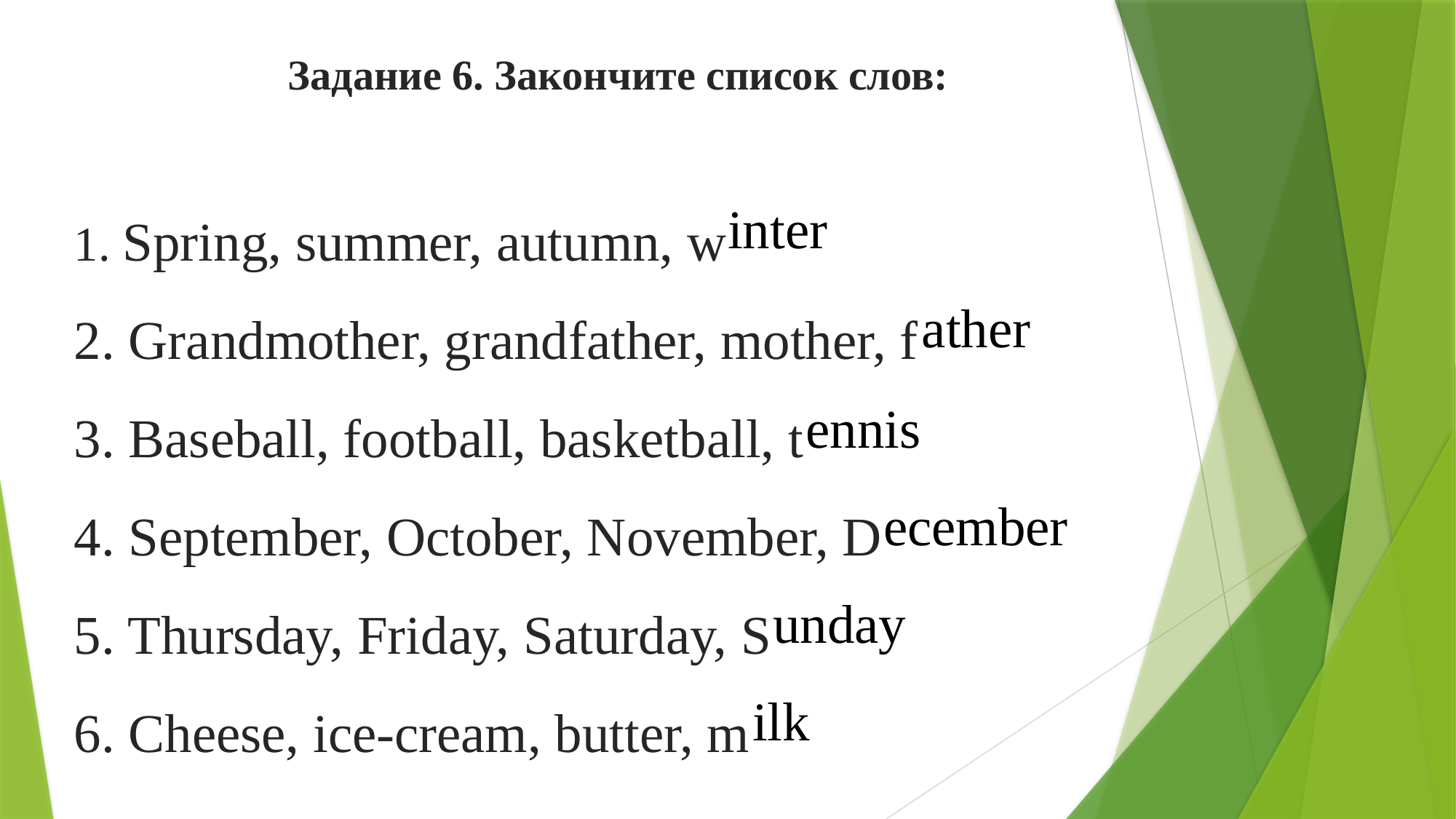

# Задание 6. Закончите список слов:
1. Spring, summer, autumn, w
2. Grandmother, grandfather, mother, f
3. Baseball, football, basketball, t
4. September, October, November, D
5. Thursday, Friday, Saturday, S
6. Cheese, ice-cream, butter, m
inter
ather
ennis
ecember
unday
ilk